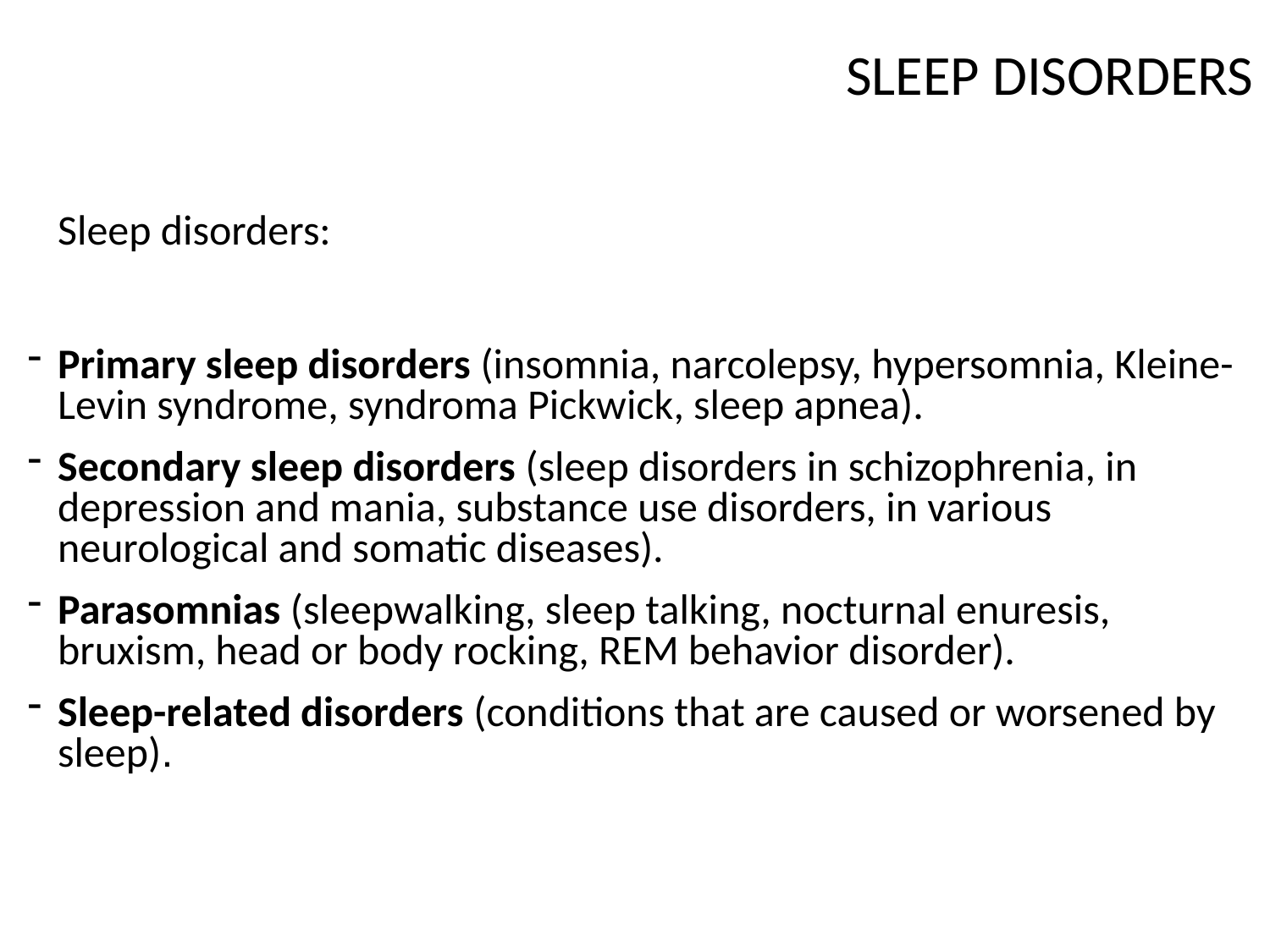

SLEEP DISORDERS
Sleep disorders:

Primary sleep disorders (insomnia, narcolepsy, hypersomnia, Kleine-Levin syndrome, syndroma Pickwick, sleep apnea).
Secondary sleep disorders (sleep disorders in schizophrenia, in depression and mania, substance use disorders, in various neurological and somatic diseases).
Parasomnias (sleepwalking, sleep talking, nocturnal enuresis, bruxism, head or body rocking, REM behavior disorder).
Sleep-related disorders (conditions that are caused or worsened by sleep).